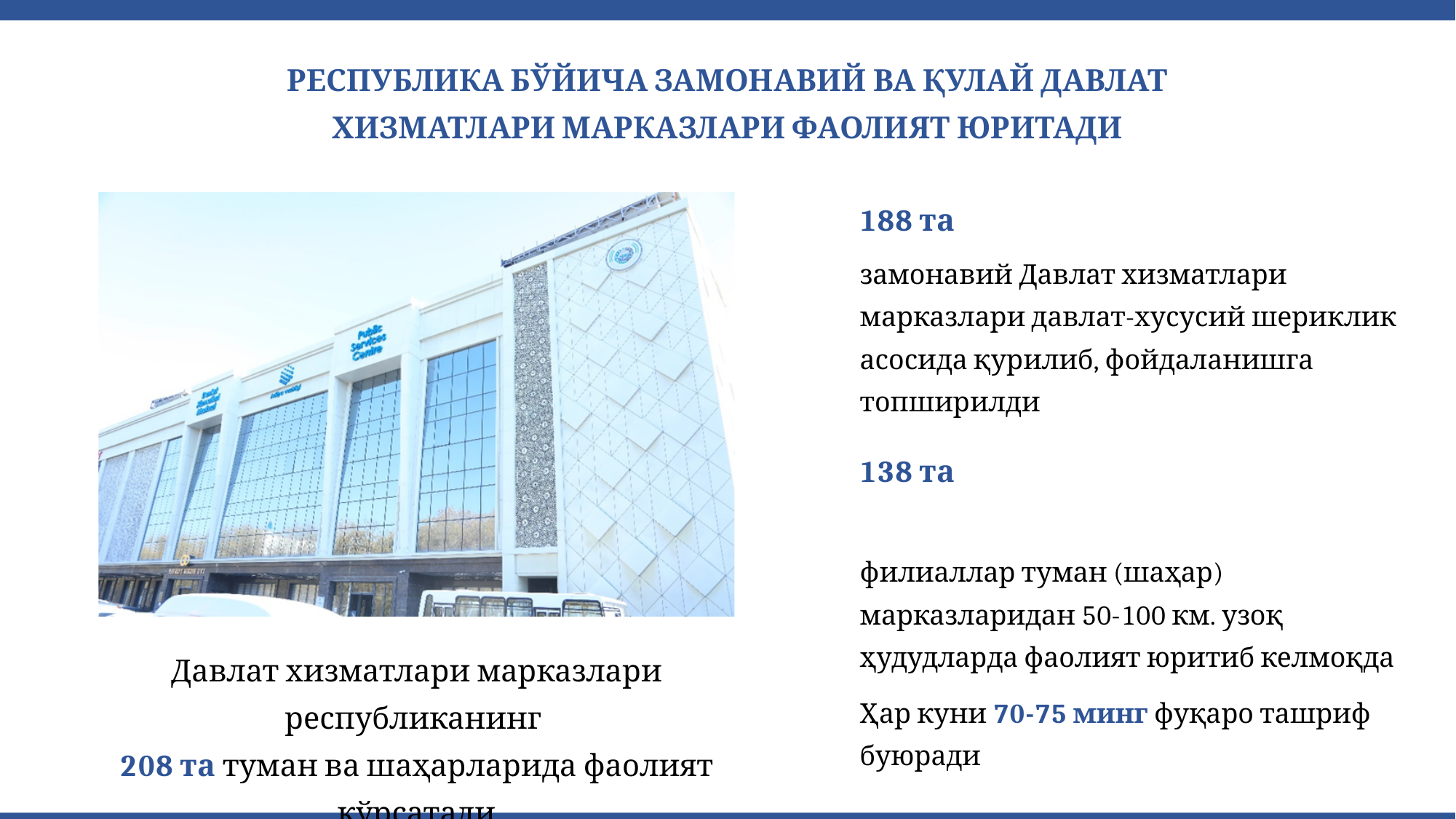

РЕСПУБЛИКА БЎЙИЧА ЗАМОНАВИЙ ВА ҚУЛАЙ ДАВЛАТ
ХИЗМАТЛАРИ МАРКАЗЛАРИ ФАОЛИЯТ ЮРИТАДИ
188 та

замонавий Давлат хизматлари марказлари давлат-хусусий шериклик асосида қурилиб, фойдаланишга топширилди

филиаллар туман (шаҳар) марказларидан 50-100 км. узоқ ҳудудларда фаолият юритиб келмоқда
138 та
Давлат хизматлари марказлари республиканинг
208 та туман ва шаҳарларида фаолият кўрсатади
Ҳар куни 70-75 минг фуқаро ташриф буюради